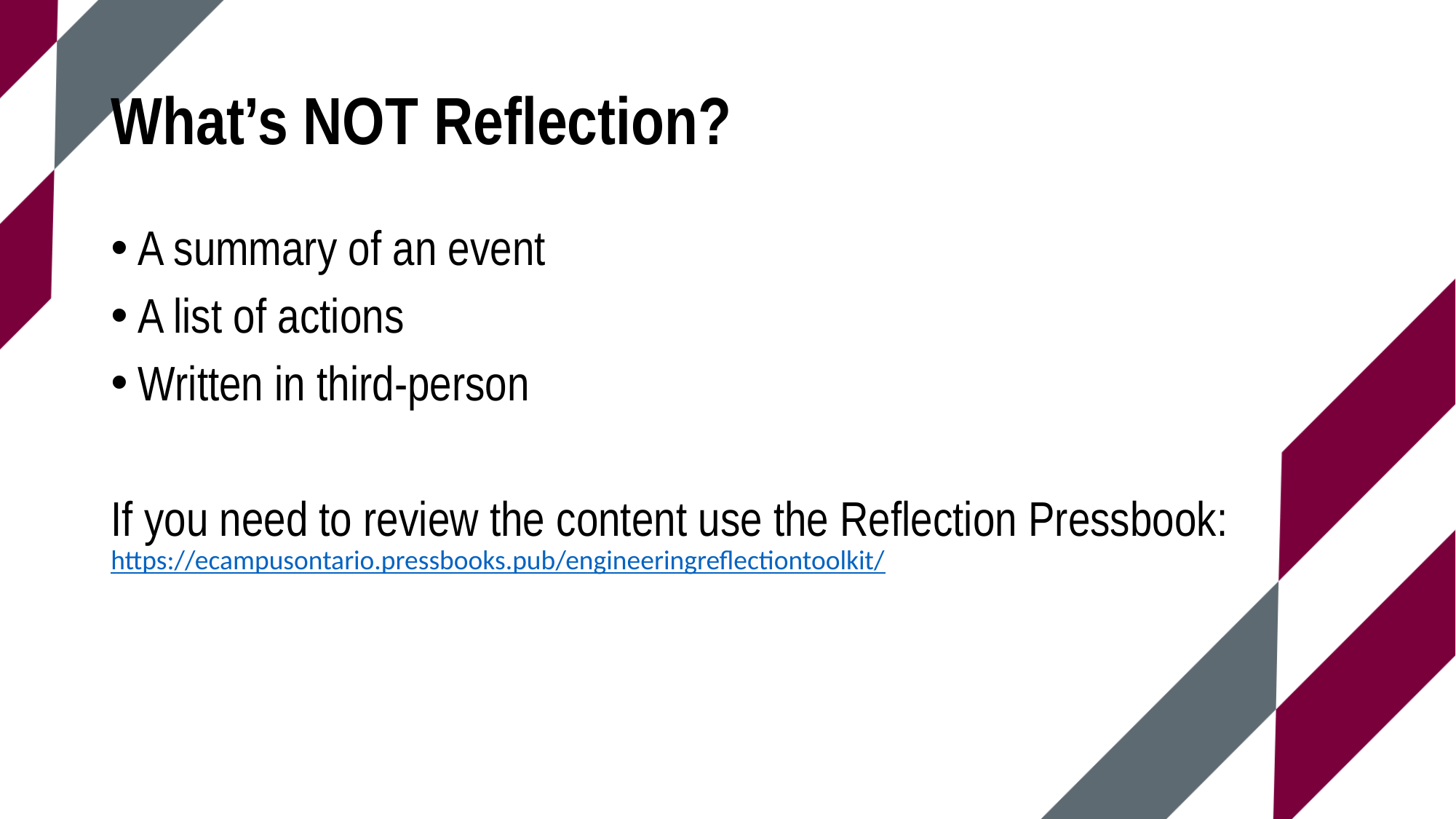

# What’s NOT Reflection?
A summary of an event
A list of actions
Written in third-person

If you need to review the content use the Reflection Pressbook: https://ecampusontario.pressbooks.pub/engineeringreflectiontoolkit/